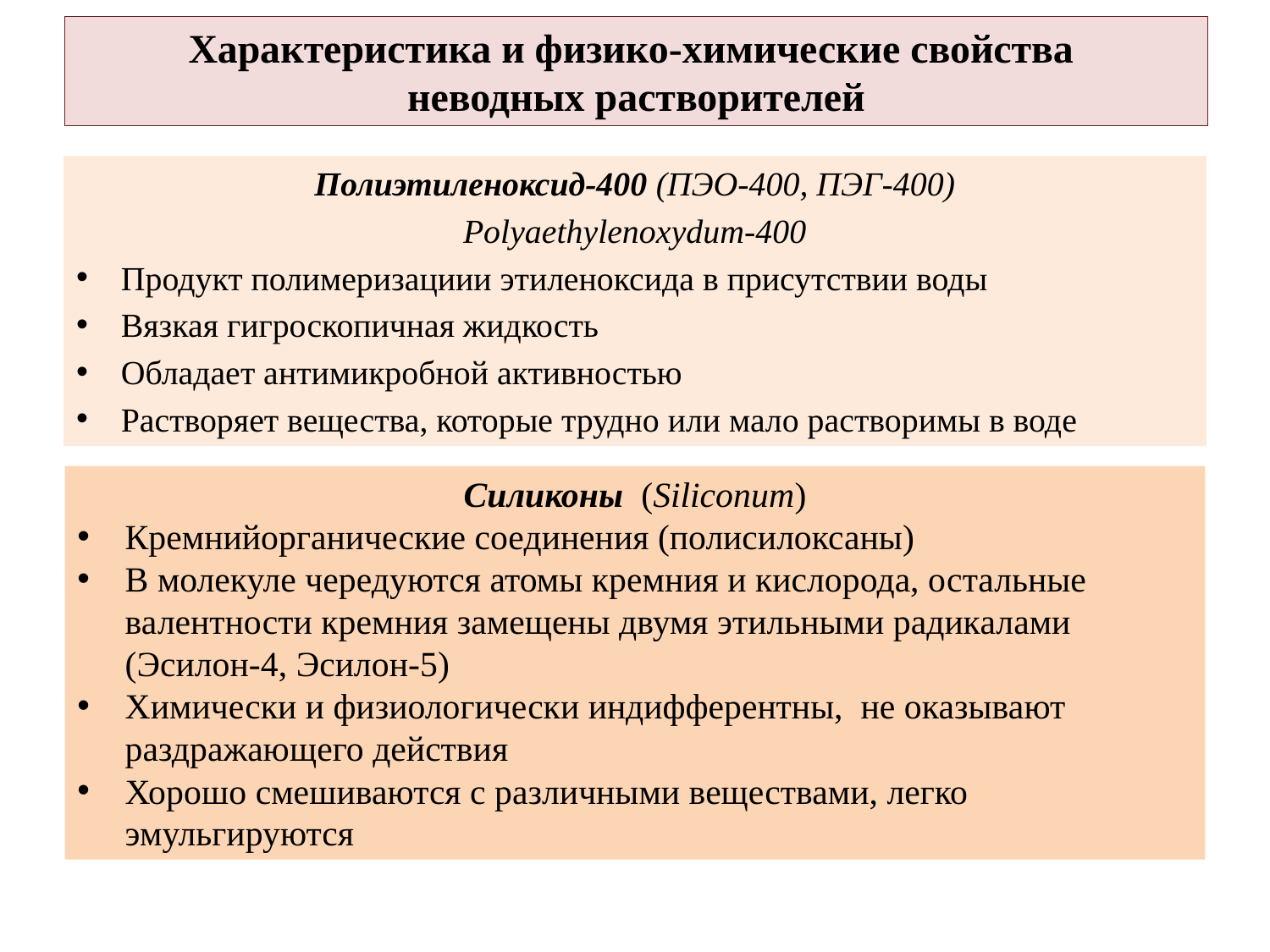

# Характеристика и физико-химические свойства неводных растворителей
Полиэтиленоксид-400 (ПЭО-400, ПЭГ-400)
Polyaethylenoxydum-400
Продукт полимеризациии этиленоксида в присутствии воды
Вязкая гигроскопичная жидкость
Обладает антимикробной активностью
Растворяет вещества, которые трудно или мало растворимы в воде

Силиконы  (Siliconum)
Кремнийорганические соединения (полисилоксаны)
В молекуле чередуются атомы кремния и кислорода, остальные валентности кремния замещены двумя этильными радикалами (Эсилон-4, Эсилон-5)
Химически и физиологически индифферентны,  не оказывают раздражающего действия
Хорошо смешиваются с различными веществами, легко эмульгируются